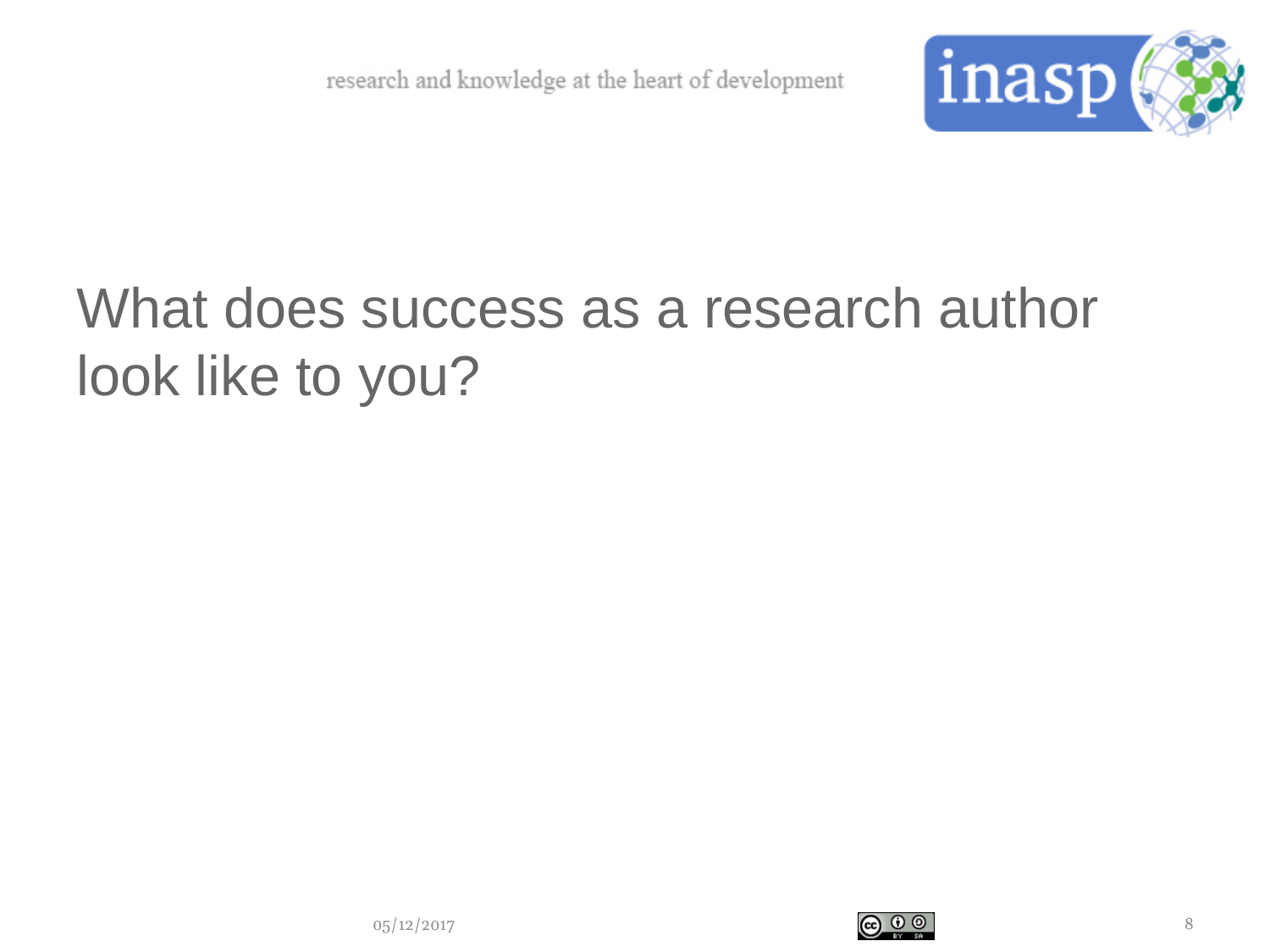

What does success as a research author look like to you?
05/12/2017

8